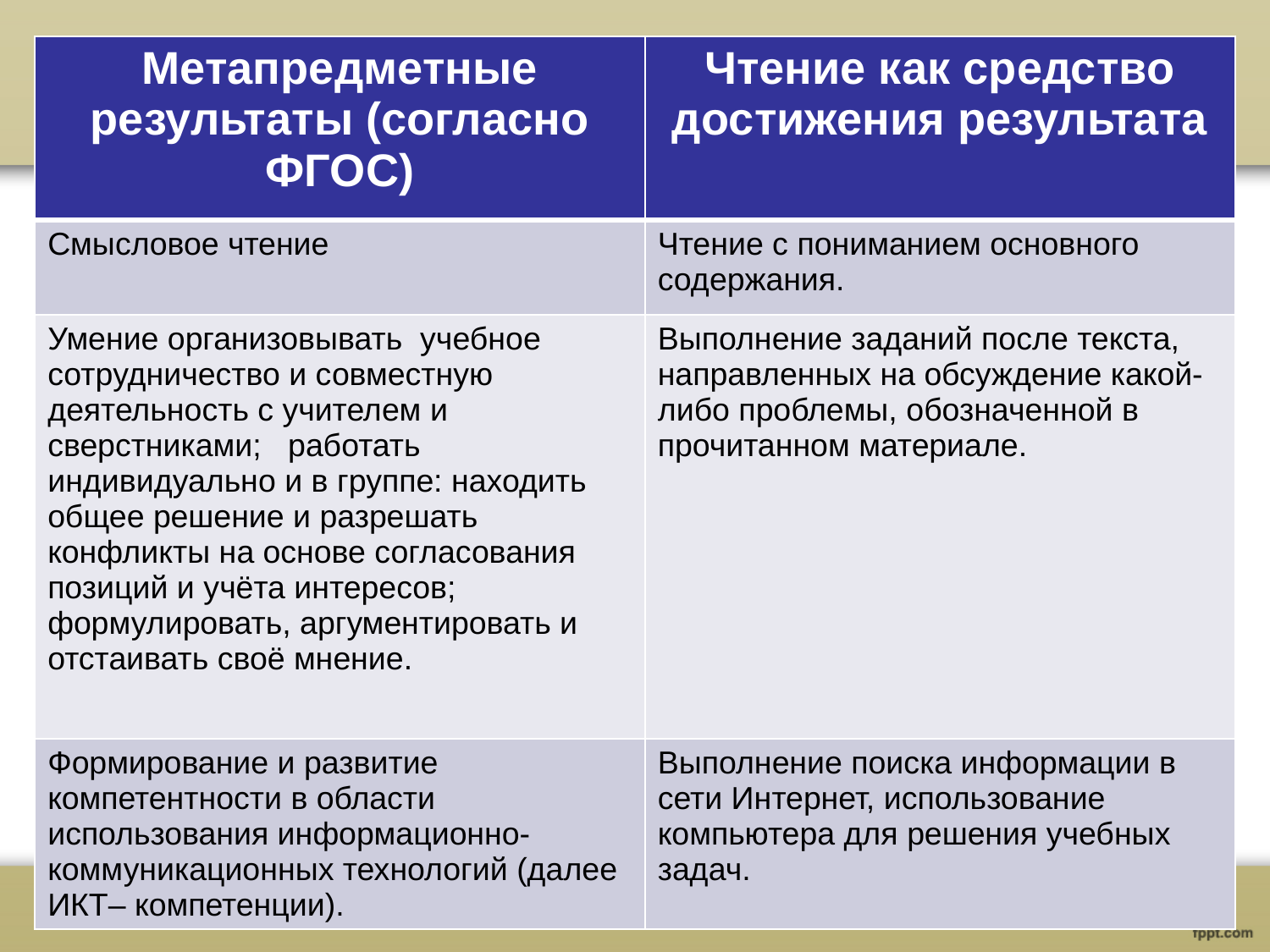

| Метапредметные результаты (согласно ФГОС) | Чтение как средство достижения результата |
| --- | --- |
| Смысловое чтение | Чтение с пониманием основного содержания. |
| Умение организовывать  учебное сотрудничество и совместную деятельность с учителем и сверстниками;   работать индивидуально и в группе: находить общее решение и разрешать конфликты на основе согласования позиций и учёта интересов;  формулировать, аргументировать и отстаивать своё мнение. | Выполнение заданий после текста, направленных на обсуждение какой-либо проблемы, обозначенной в прочитанном материале. |
| Формирование и развитие компетентности в области использования информационно-коммуникационных технологий (далее ИКТ– компетенции). | Выполнение поиска информации в сети Интернет, использование компьютера для решения учебных задач. |